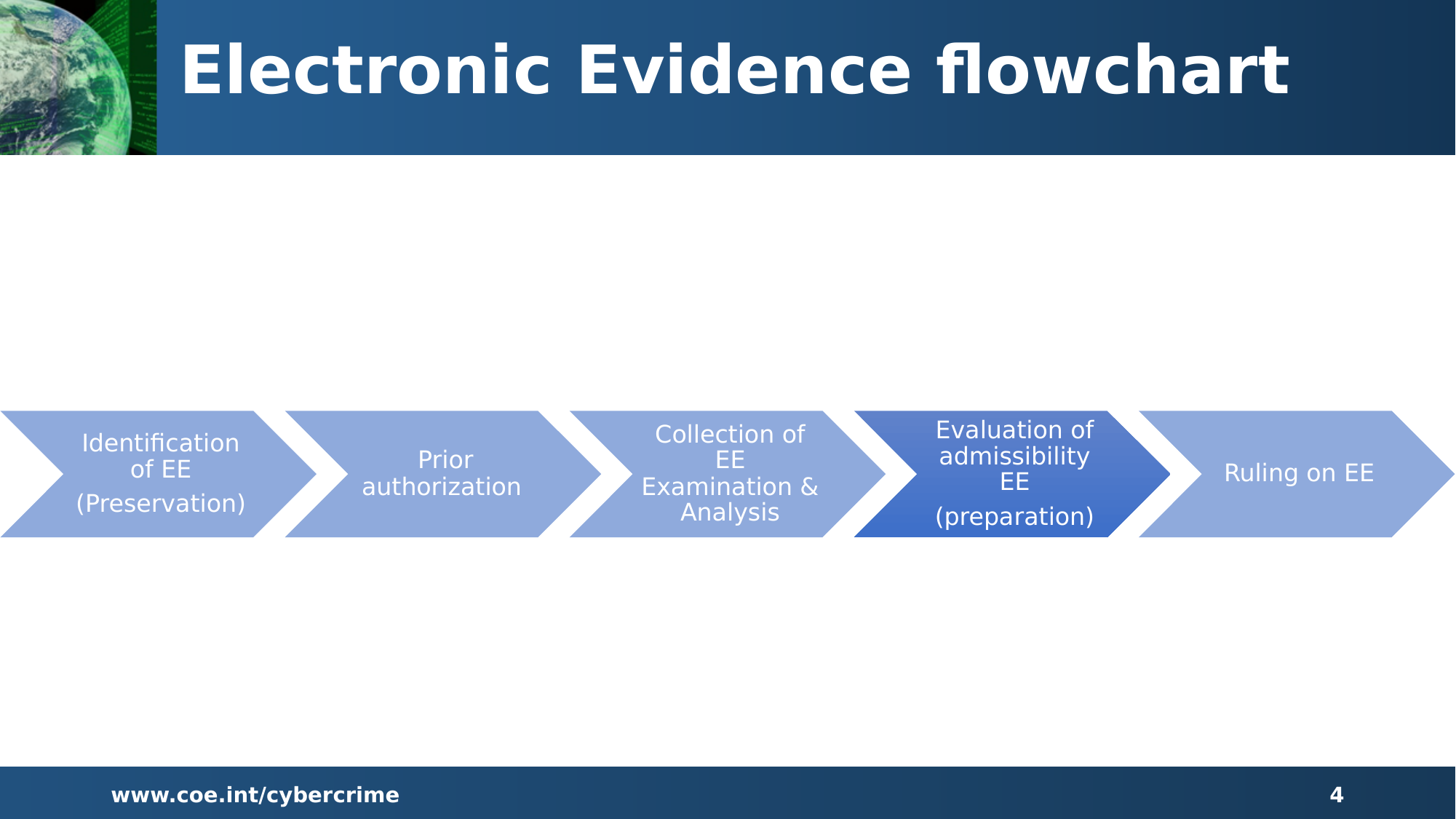

# Electronic Evidence flowchart
Identification of EE
(Preservation)
Prior authorization
Collection of EE Examination & Analysis
Evaluation of admissibility EE
(preparation)
Ruling on EE
www.coe.int/cybercrime
4